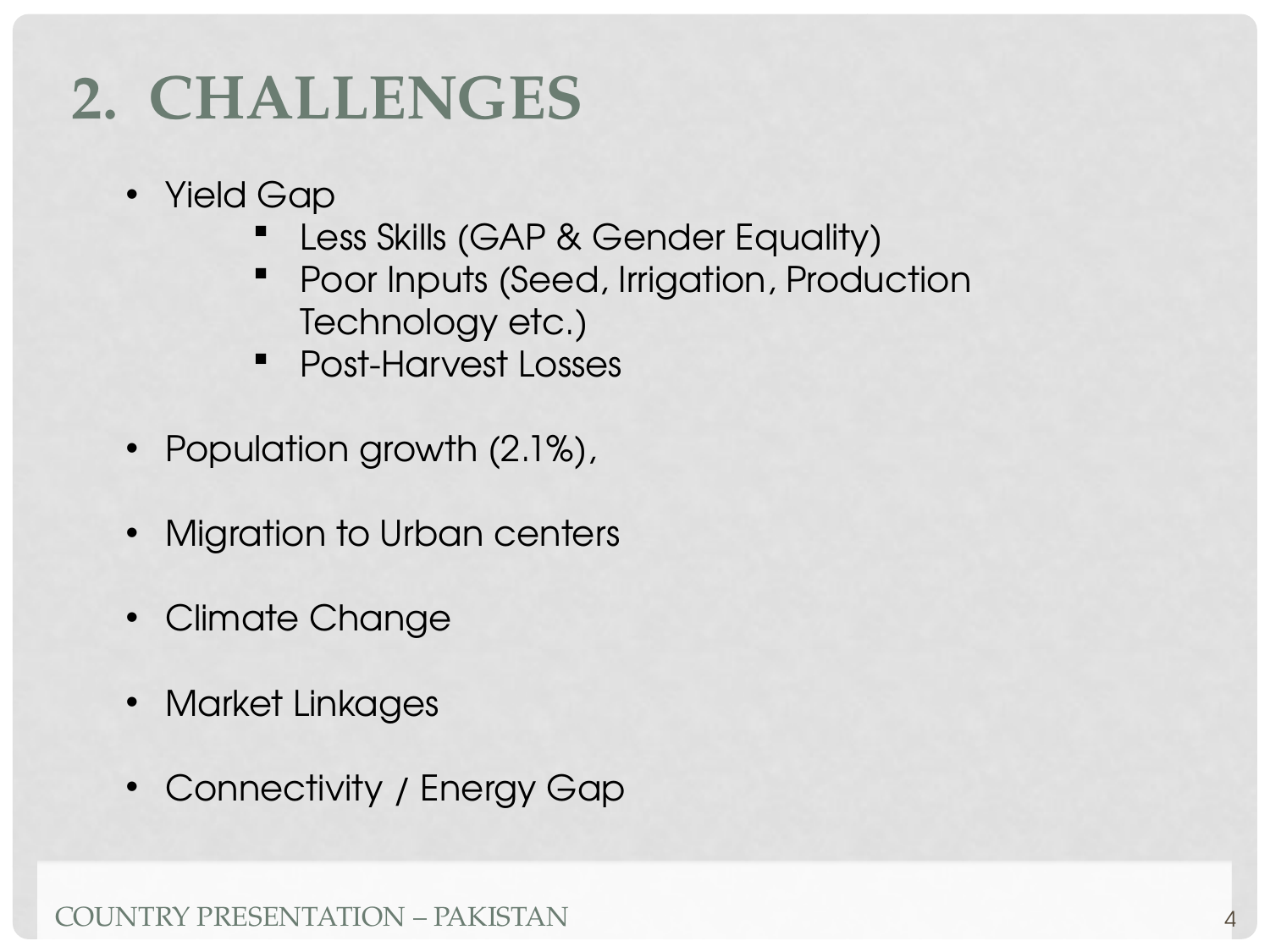

2.  Challenges
Yield Gap
Less Skills (GAP & Gender Equality)
Poor Inputs (Seed, Irrigation, Production Technology etc.)
Post-Harvest Losses

Population growth (2.1%),

Migration to Urban centers

Climate Change

Market Linkages

Connectivity / Energy Gap
# Country presentation – Pakistan
4